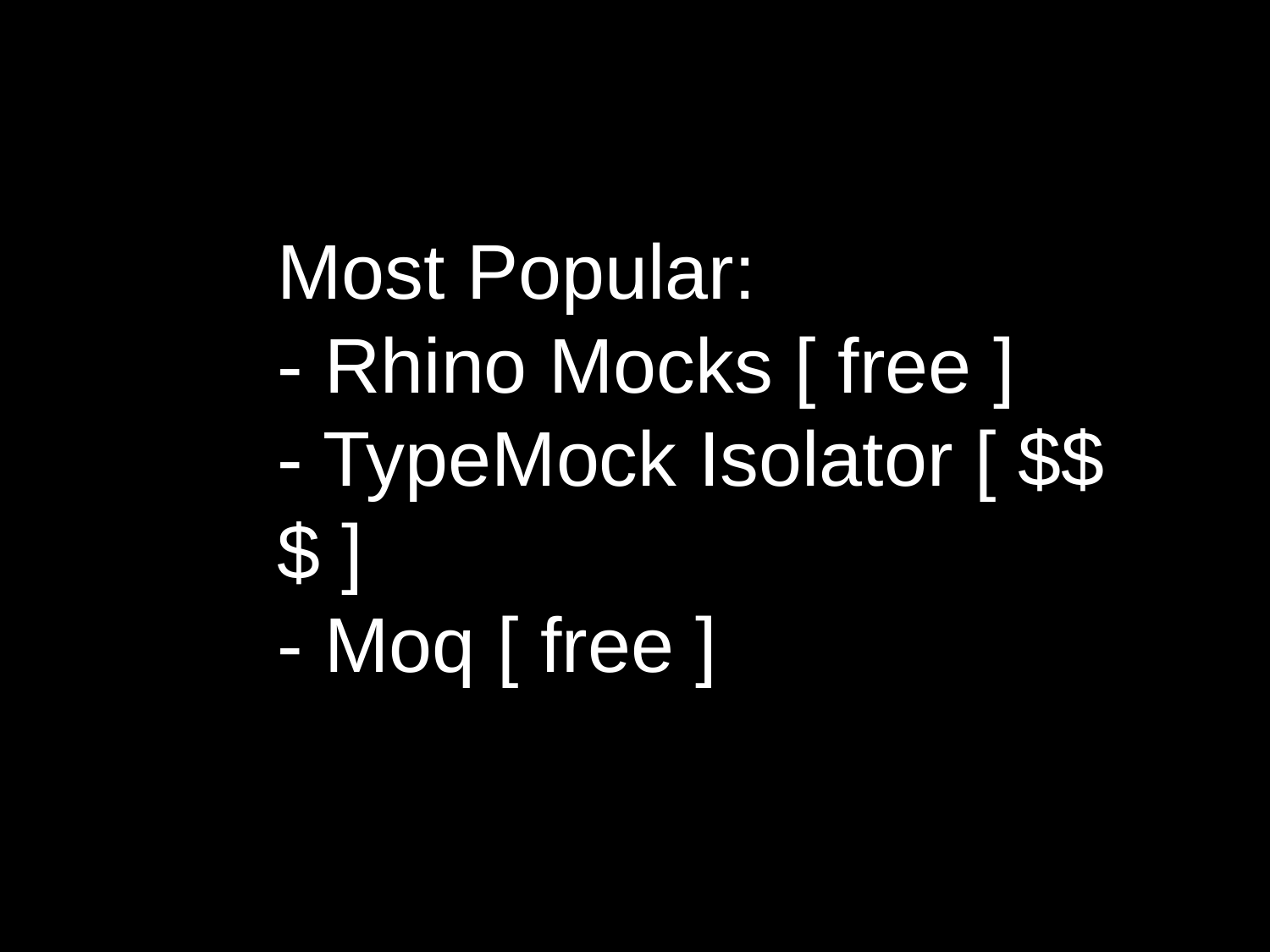

# Most Popular: - Rhino Mocks [ free ] - TypeMock Isolator [ $$$ ] - Moq [ free ]